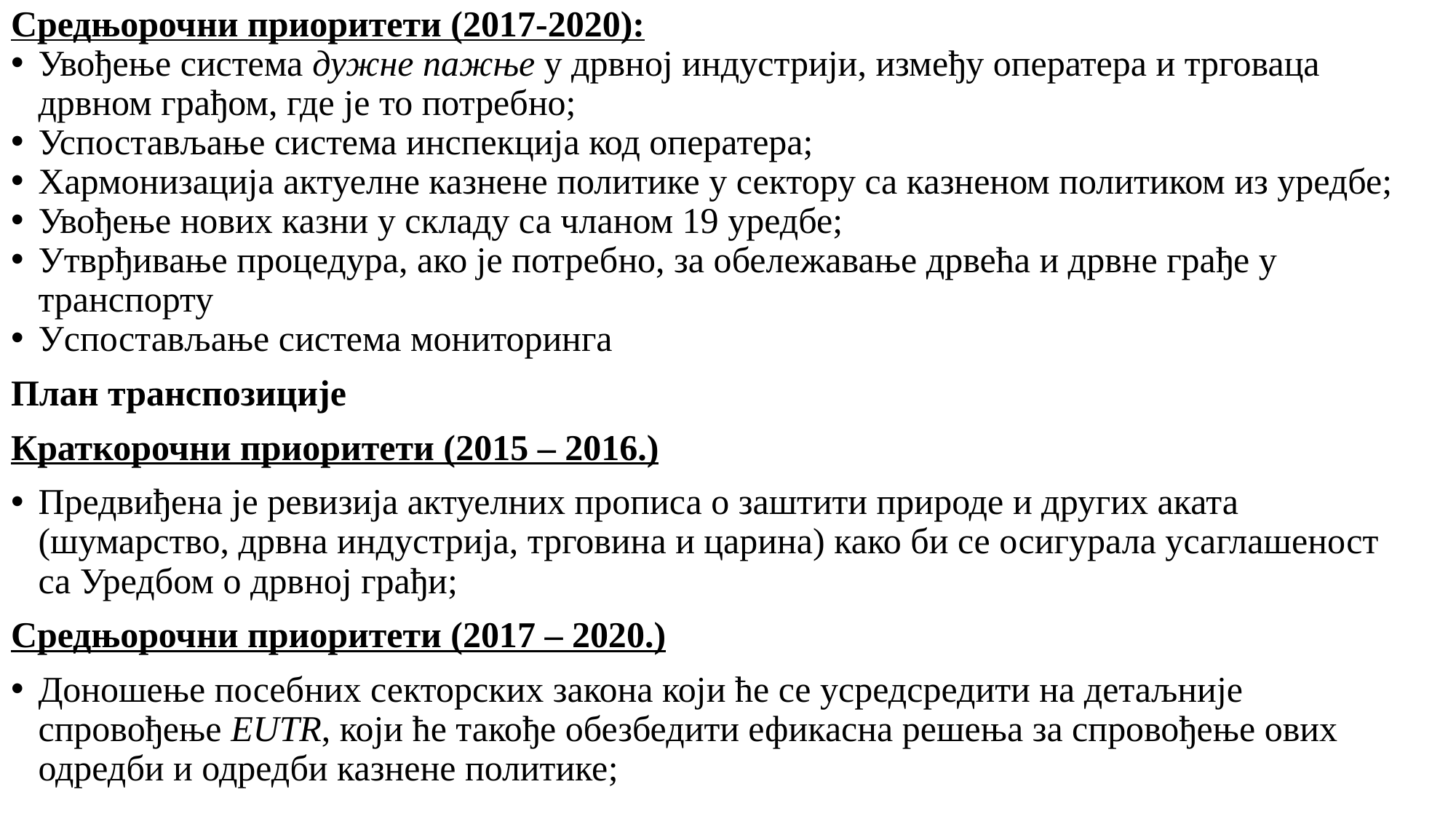

Средњорочни приоритети (2017-2020):
Увођење система дужне пажње у дрвној индустрији, између оператера и трговаца дрвном грађом, где је то потребно;
Успостављање система инспекција код оператера;
Хармонизација актуелне казнене политике у сектору са казненом политиком из уредбе;
Увођење нових казни у складу са чланом 19 уредбе;
Утврђивање процедура, ако је потребно, за обележавање дрвећа и дрвне грађе у транспорту
Успостављање система мониторинга
План транспозиције
Краткорочни приоритети (2015 – 2016.)
Предвиђена је ревизија актуелних прописа о заштити природе и других аката (шумарство, дрвна индустрија, трговина и царина) како би се осигурала усаглашеност са Уредбом о дрвној грађи;
Средњорочни приоритети (2017 – 2020.)
Доношење посебних секторских закона који ће се усредсредити на детаљније спровођење EUTR, који ће такође обезбедити ефикасна решења за спровођење ових одредби и одредби казнене политике;